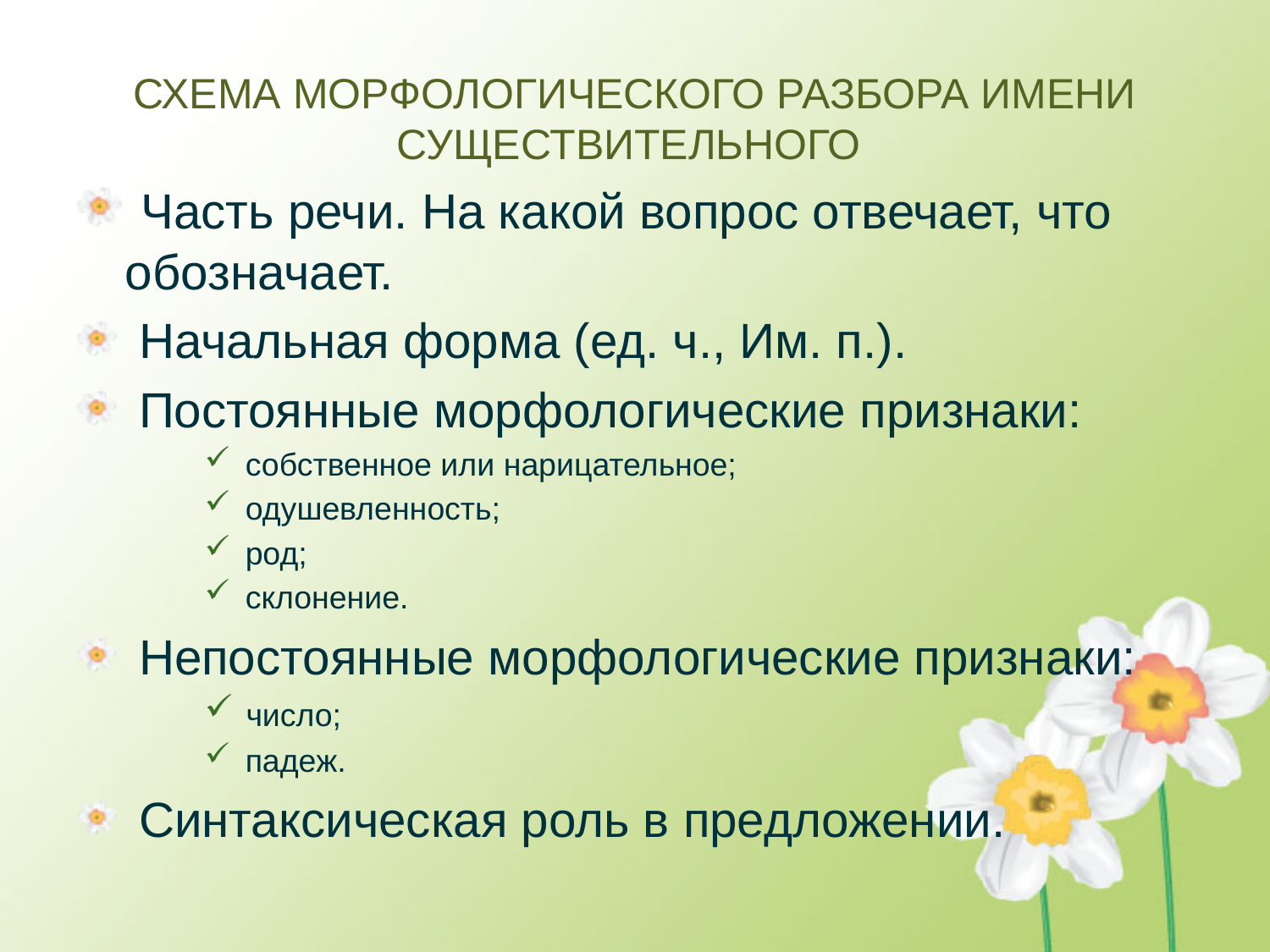

# СХЕМА МОРФОЛОГИЧЕСКОГО РАЗБОРА ИМЕНИ СУЩЕСТВИТЕЛЬНОГО
 Часть речи. На какой вопрос отвечает, что обозначает.
 Начальная форма (ед. ч., Им. п.).
 Постоянные морфологические признаки:
 собственное или нарицательное;
 одушевленность;
 род;
 склонение.
 Непостоянные морфологические признаки:
 число;
 падеж.
 Синтаксическая роль в предложении.